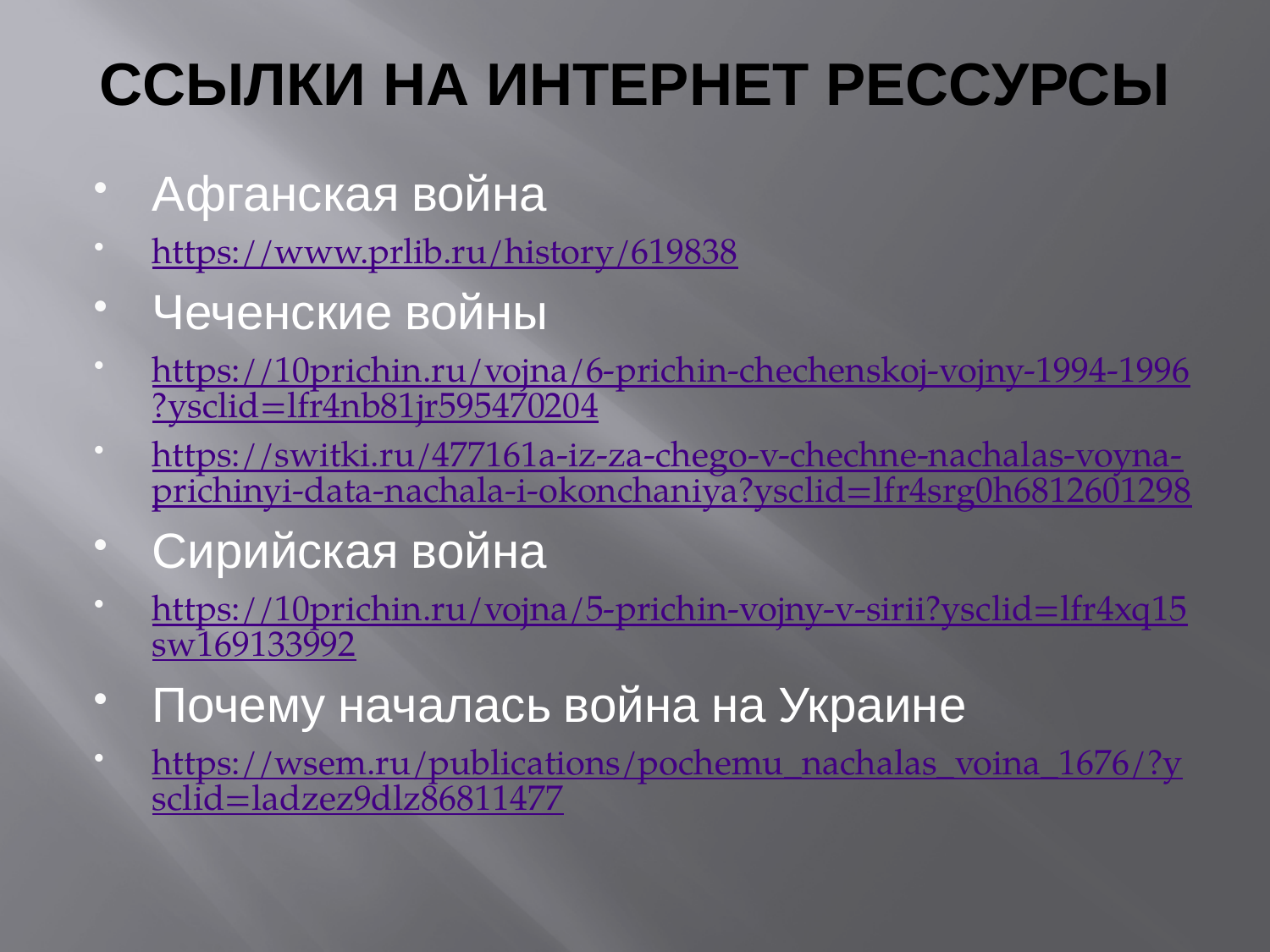

# ССЫЛКИ НА ИНТЕРНЕТ РЕССУРСЫ
Афганская война
https://www.prlib.ru/history/619838
Чеченские войны
https://10prichin.ru/vojna/6-prichin-chechenskoj-vojny-1994-1996?ysclid=lfr4nb81jr595470204
https://switki.ru/477161a-iz-za-chego-v-chechne-nachalas-voyna-prichinyi-data-nachala-i-okonchaniya?ysclid=lfr4srg0h6812601298
Сирийская война
https://10prichin.ru/vojna/5-prichin-vojny-v-sirii?ysclid=lfr4xq15sw169133992
Почему началась война на Украине
https://wsem.ru/publications/pochemu_nachalas_voina_1676/?ysclid=ladzez9dlz86811477